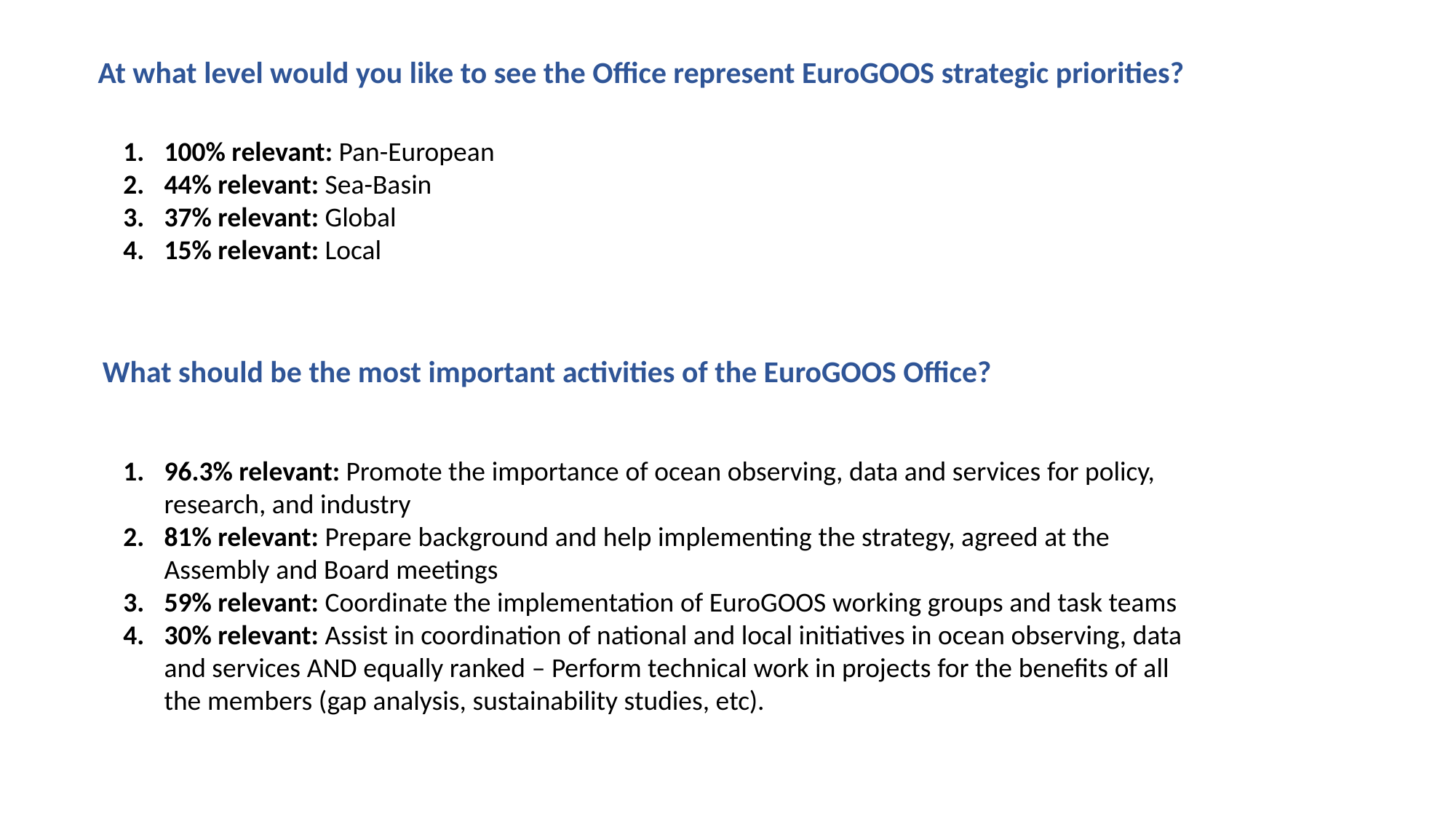

At what level would you like to see the Office represent EuroGOOS strategic priorities?
100% relevant: Pan-European
44% relevant: Sea-Basin
37% relevant: Global
15% relevant: Local
What should be the most important activities of the EuroGOOS Office?
96.3% relevant: Promote the importance of ocean observing, data and services for policy, research, and industry
81% relevant: Prepare background and help implementing the strategy, agreed at the Assembly and Board meetings
59% relevant: Coordinate the implementation of EuroGOOS working groups and task teams
30% relevant: Assist in coordination of national and local initiatives in ocean observing, data and services AND equally ranked – Perform technical work in projects for the benefits of all the members (gap analysis, sustainability studies, etc).